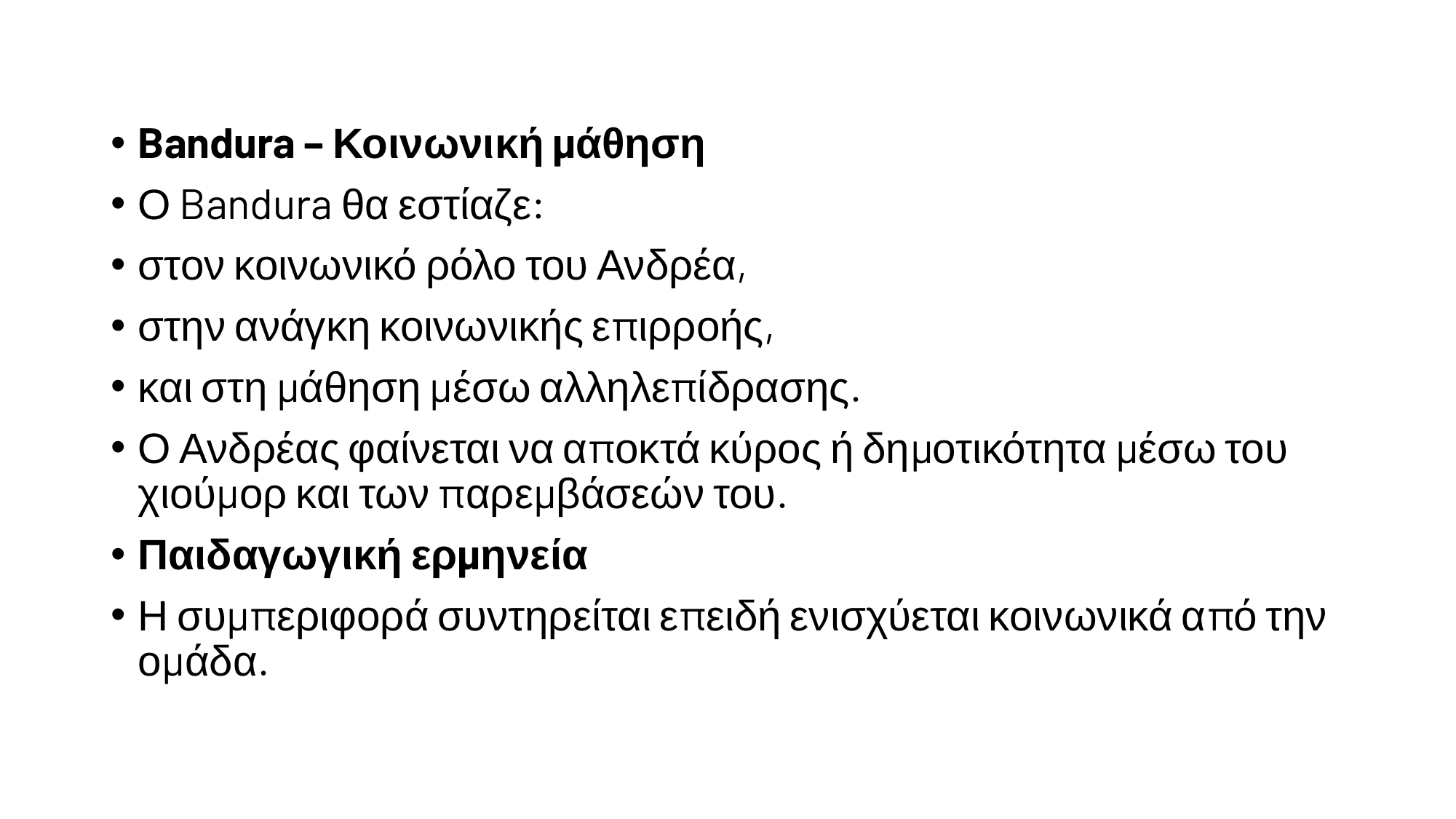

Bandura – Κοινωνική μάθηση
Ο Bandura θα εστίαζε:
στον κοινωνικό ρόλο του Ανδρέα,
στην ανάγκη κοινωνικής επιρροής,
και στη μάθηση μέσω αλληλεπίδρασης.
Ο Ανδρέας φαίνεται να αποκτά κύρος ή δημοτικότητα μέσω του χιούμορ και των παρεμβάσεών του.
Παιδαγωγική ερμηνεία
Η συμπεριφορά συντηρείται επειδή ενισχύεται κοινωνικά από την ομάδα.